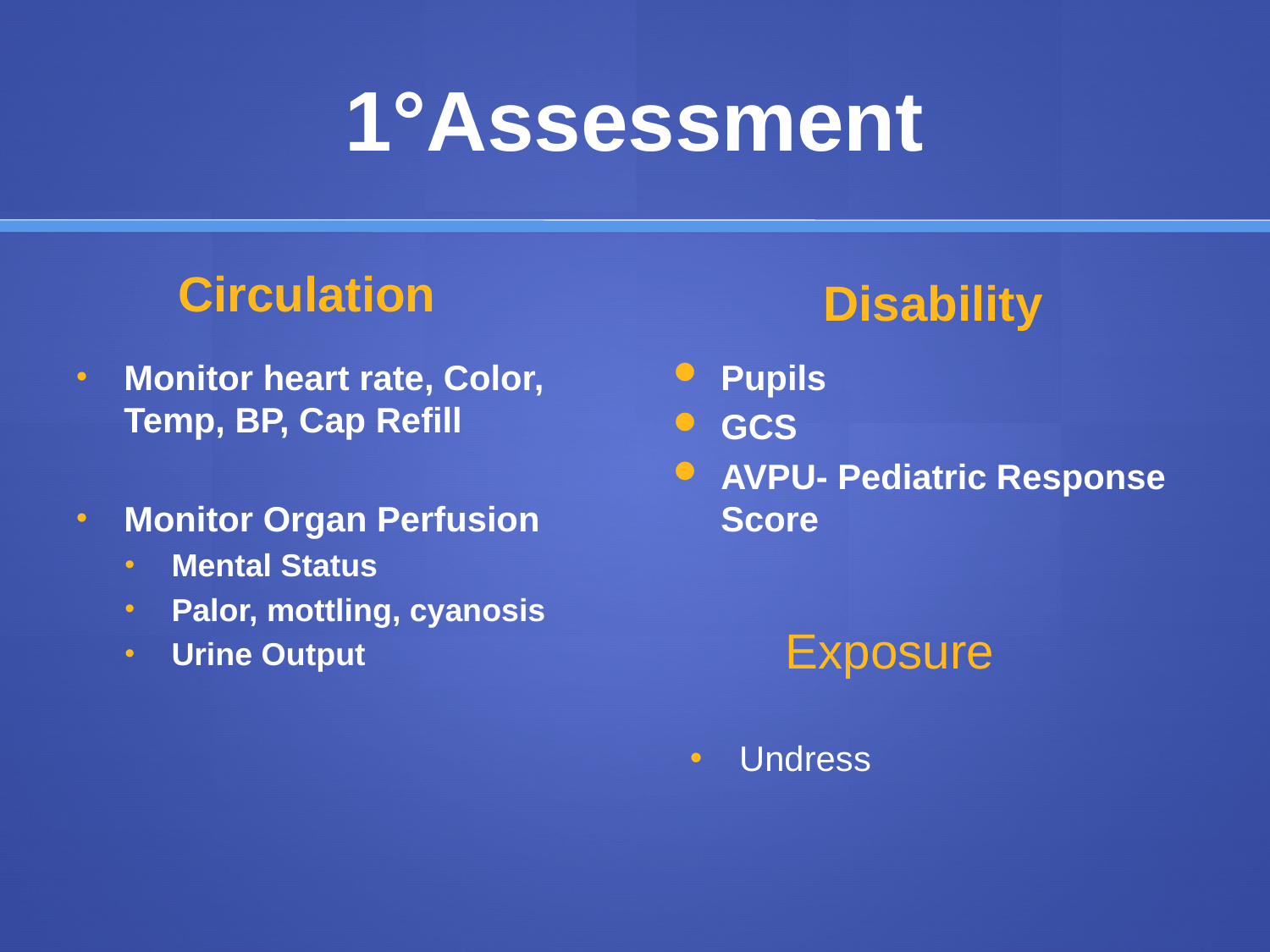

# 1°Assessment
Circulation
Disability
Monitor heart rate, Color, Temp, BP, Cap Refill

Monitor Organ Perfusion
Mental Status
Palor, mottling, cyanosis
Urine Output

Pupils
GCS
AVPU- Pediatric Response Score

Exposure
  Undress